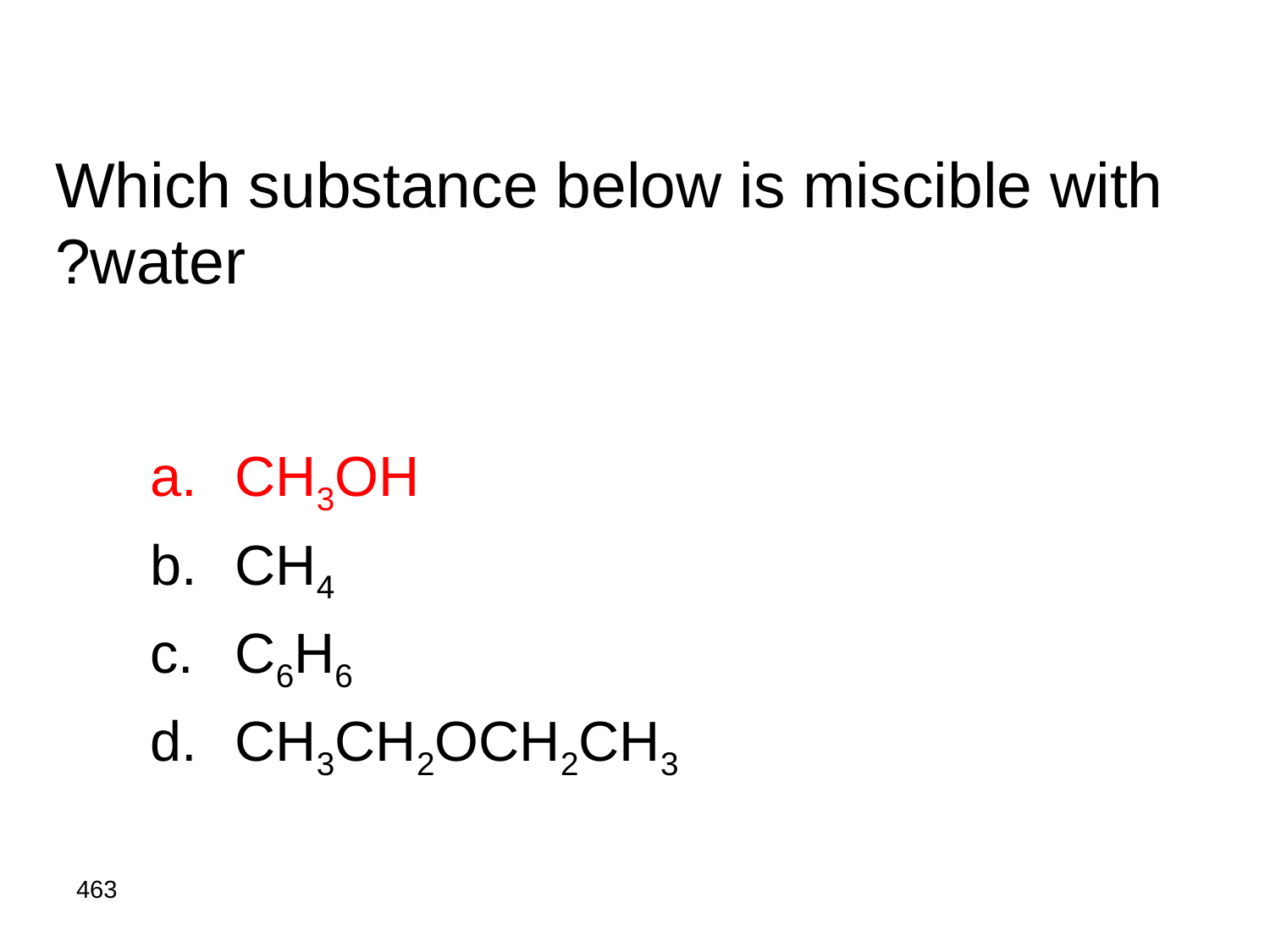

# Which substance below is miscible with water?
CH3OH
CH4
C6H6
CH3CH2OCH2CH3
463